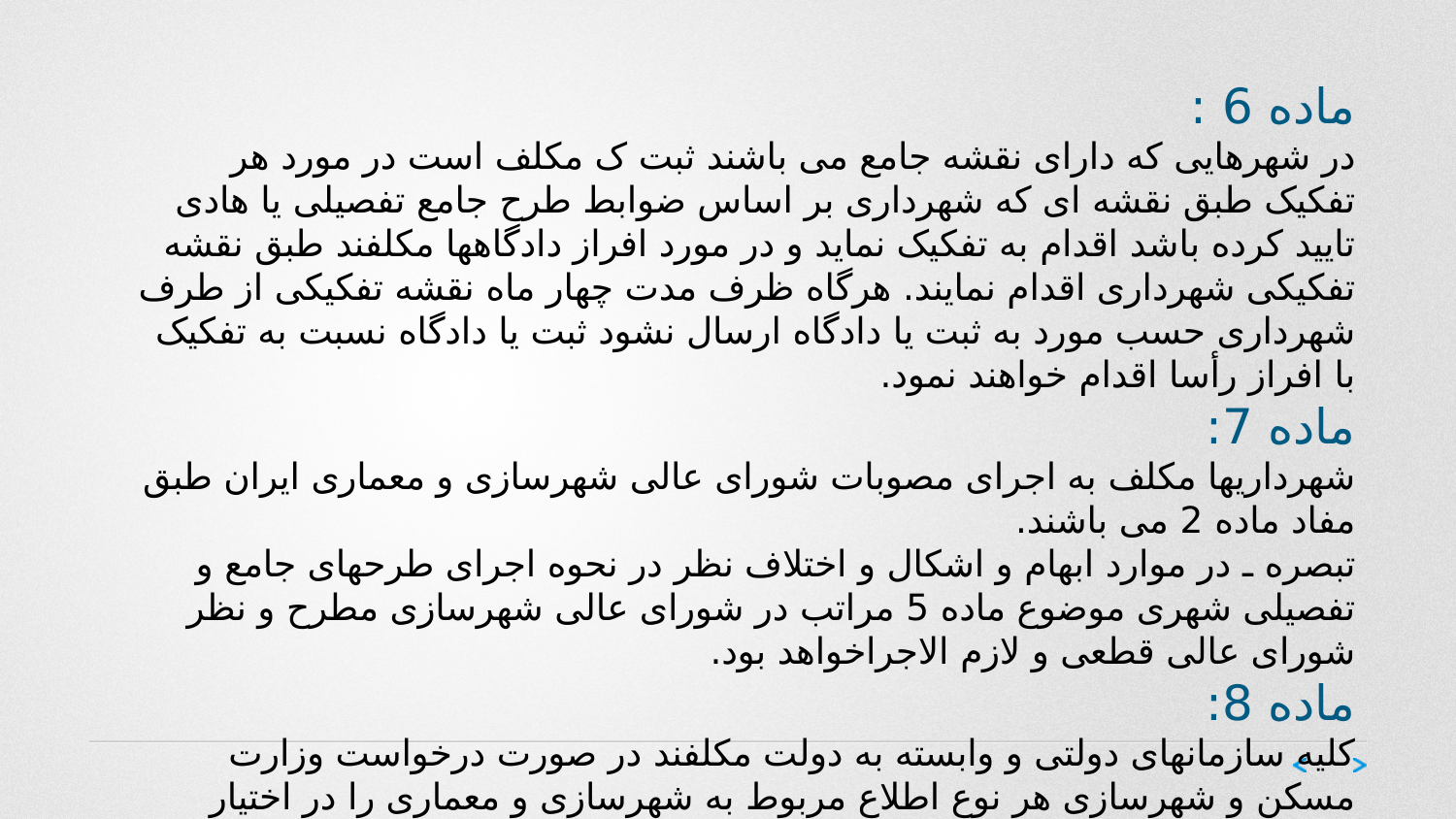

ماده 6 :
در شهرهایی که دارای نقشه جامع می باشند ثبت ک مکلف است در مورد هر تفکیک طبق نقشه ای که شهرداری بر اساس ضوابط طرح جامع تفصیلی یا هادی تایید کرده باشد اقدام به تفکیک نماید و در مورد افراز دادگاهها مکلفند طبق نقشه تفکیکی شهرداری اقدام نمایند. هرگاه ظرف مدت چهار ماه نقشه تفکیکی از طرف شهرداری حسب مورد به ثبت یا دادگاه ارسال نشود ثبت یا دادگاه نسبت به تفکیک با افراز رأسا اقدام خواهند نمود.
ماده 7:
شهرداریها مکلف به اجرای مصوبات شورای عالی شهرسازی و معماری ایران طبق مفاد ماده 2 می باشند.
تبصره ـ در موارد ابهام و اشکال و اختلاف نظر در نحوه اجرای طرحهای جامع و تفصیلی شهری موضوع ماده 5 مراتب در شورای عالی شهرسازی مطرح و نظر شورای عالی قطعی و لازم الاجراخواهد بود.
ماده 8:
کلیه سازمانهای دولتی و وابسته به دولت مکلفند در صورت درخواست وزارت مسکن و شهرسازی هر نوع اطلاع مربوط به شهرسازی و معماری را در اختیار وزارت مذکور بگذارند.